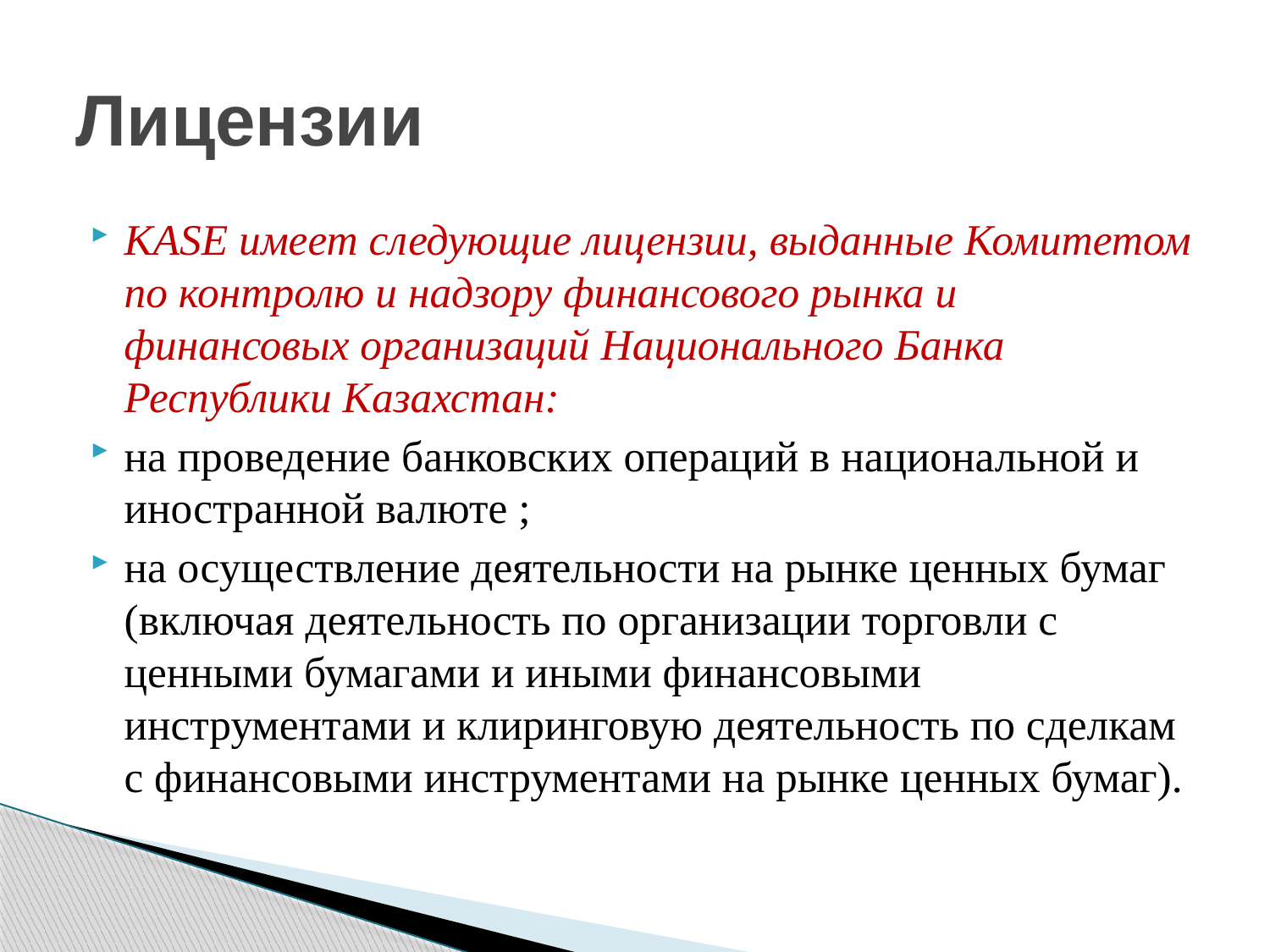

# Лицензии
KASE имеет следующие лицензии, выданные Комитетом по контролю и надзору финансового рынка и финансовых организаций Национального Банка Республики Казахстан:
на проведение банковских операций в национальной и иностранной валюте ;
на осуществление деятельности на рынке ценных бумаг (включая деятельность по организации торговли с ценными бумагами и иными финансовыми инструментами и клиринговую деятельность по сделкам с финансовыми инструментами на рынке ценных бумаг).